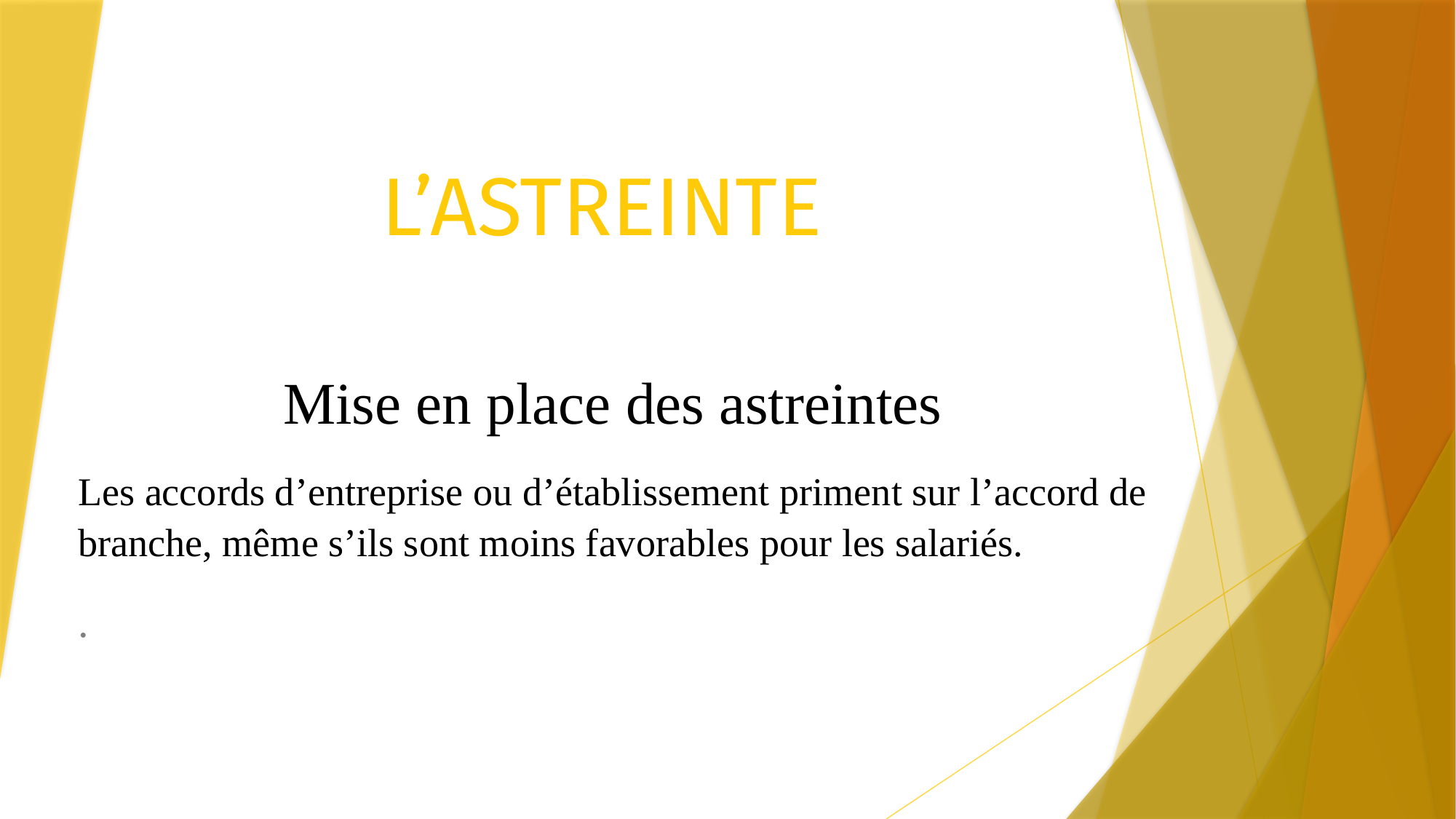

# L’ASTREINTE

Mise en place des astreintes
Les accords d’entreprise ou d’établissement priment sur l’accord de branche, même s’ils sont moins favorables pour les salariés.
.